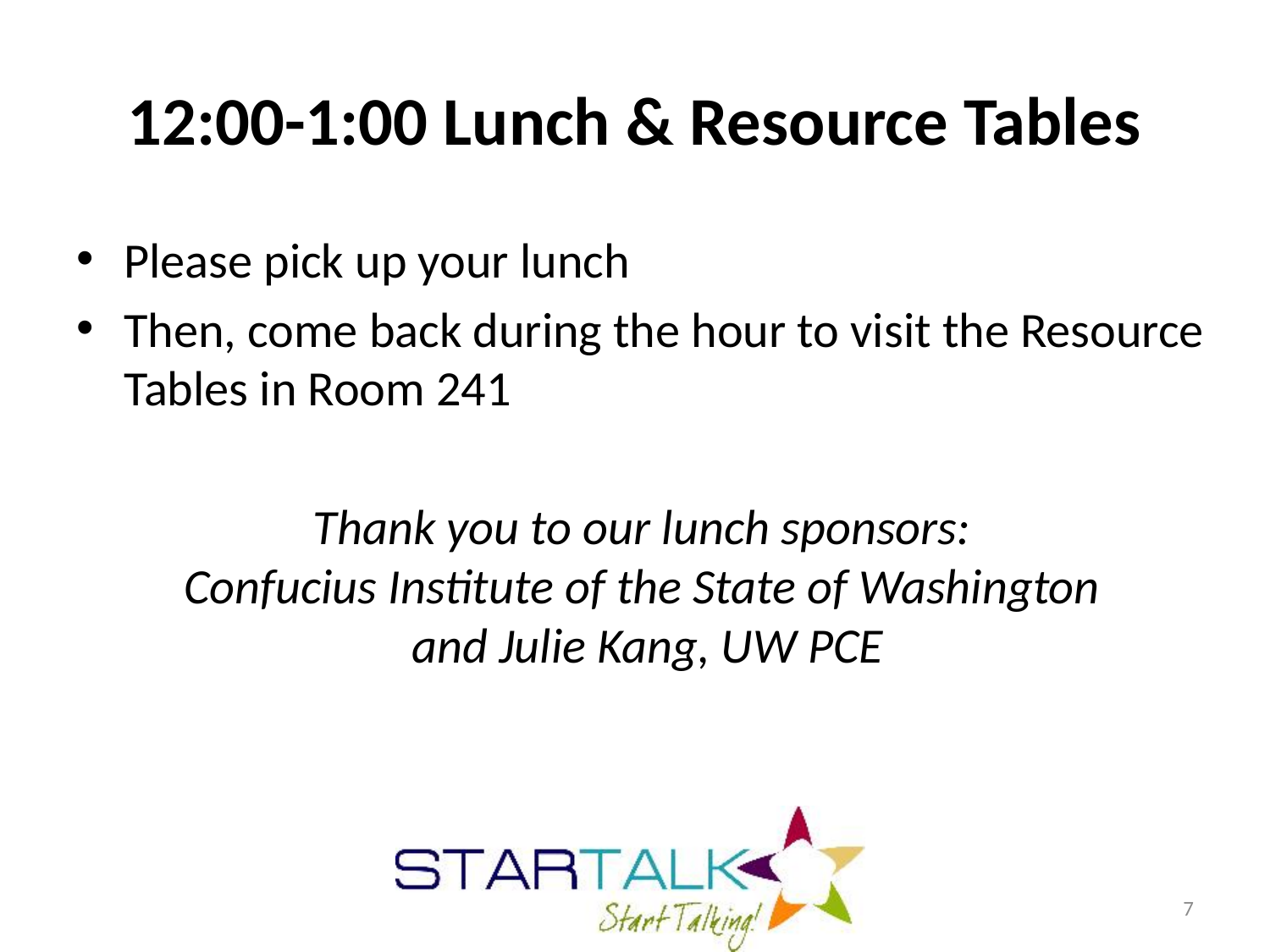

# 12:00-1:00 Lunch & Resource Tables
Please pick up your lunch
Then, come back during the hour to visit the Resource Tables in Room 241

Thank you to our lunch sponsors:
Confucius Institute of the State of Washington
and Julie Kang, UW PCE

7